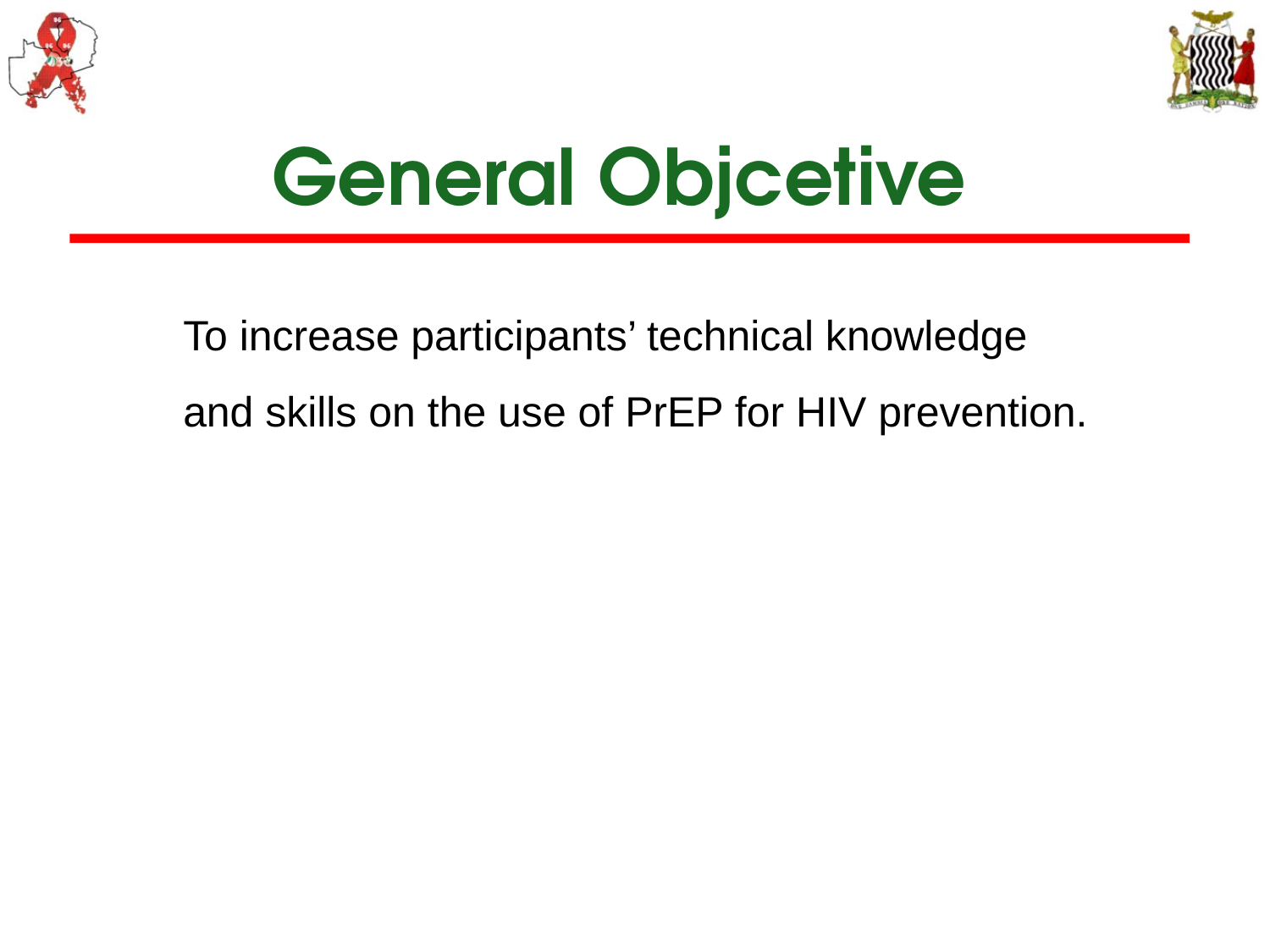

# General Objcetive
To increase participants’ technical knowledge and skills on the use of PrEP for HIV prevention.